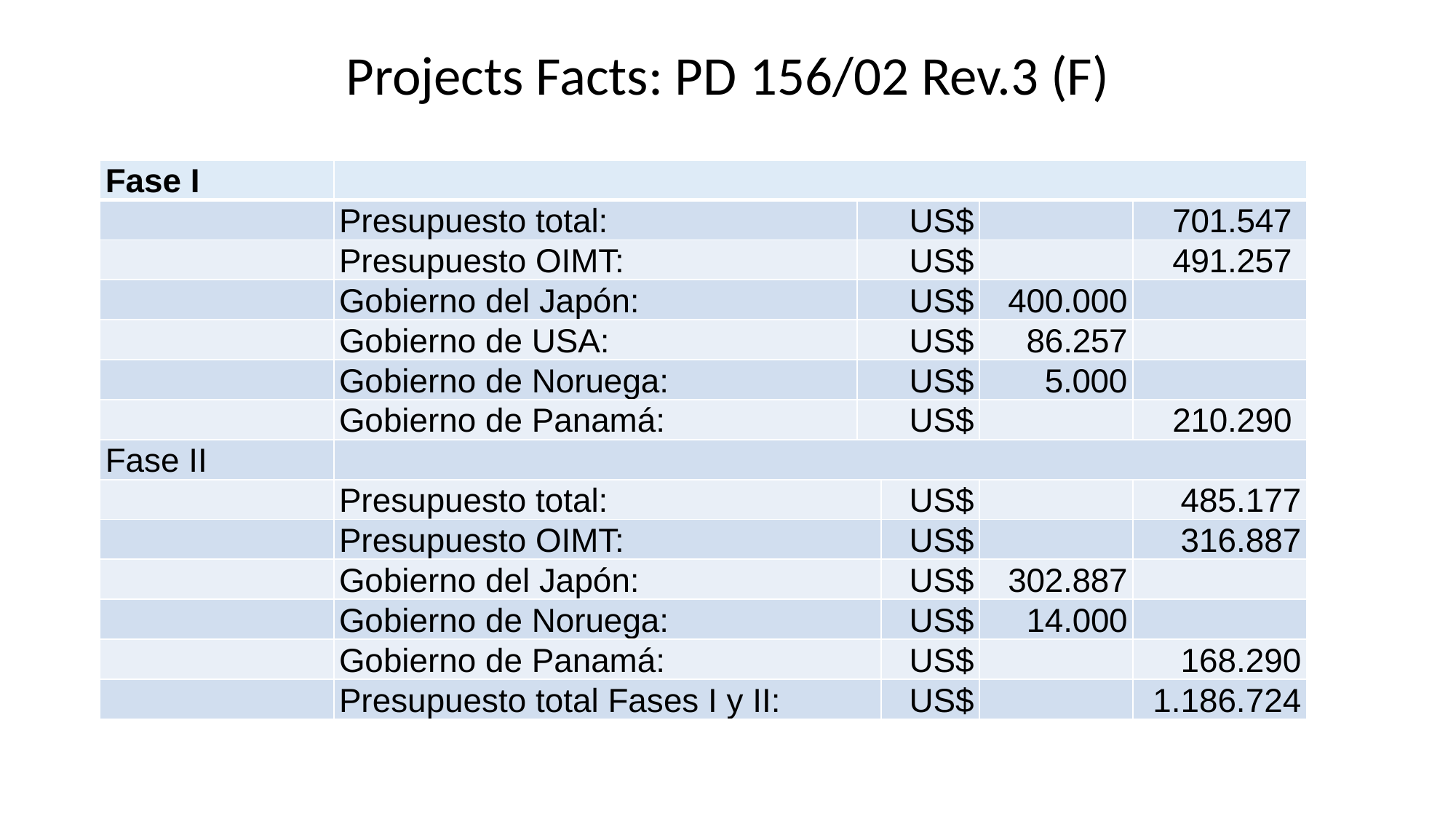

# Projects Facts: PD 156/02 Rev.3 (F)
| Fase I |  |  |  |  |  |
| --- | --- | --- | --- | --- | --- |
|  | Presupuesto total: | US$ |  |  | 701.547 |
|  | Presupuesto OIMT: | US$ |  |  | 491.257 |
|  | Gobierno del Japón: | US$ |  | 400.000 |  |
|  | Gobierno de USA: | US$ |  | 86.257 |  |
|  | Gobierno de Noruega: | US$ |  | 5.000 |  |
|  | Gobierno de Panamá: | US$ |  |  | 210.290 |
| Fase II |  |  |  |  |  |
|  | Presupuesto total: |  | US$ |  | 485.177 |
|  | Presupuesto OIMT: |  | US$ |  | 316.887 |
|  | Gobierno del Japón: |  | US$ | 302.887 |  |
|  | Gobierno de Noruega: |  | US$ | 14.000 |  |
|  | Gobierno de Panamá: |  | US$ |  | 168.290 |
|  | Presupuesto total Fases I y II: |  | US$ |  | 1.186.724 |